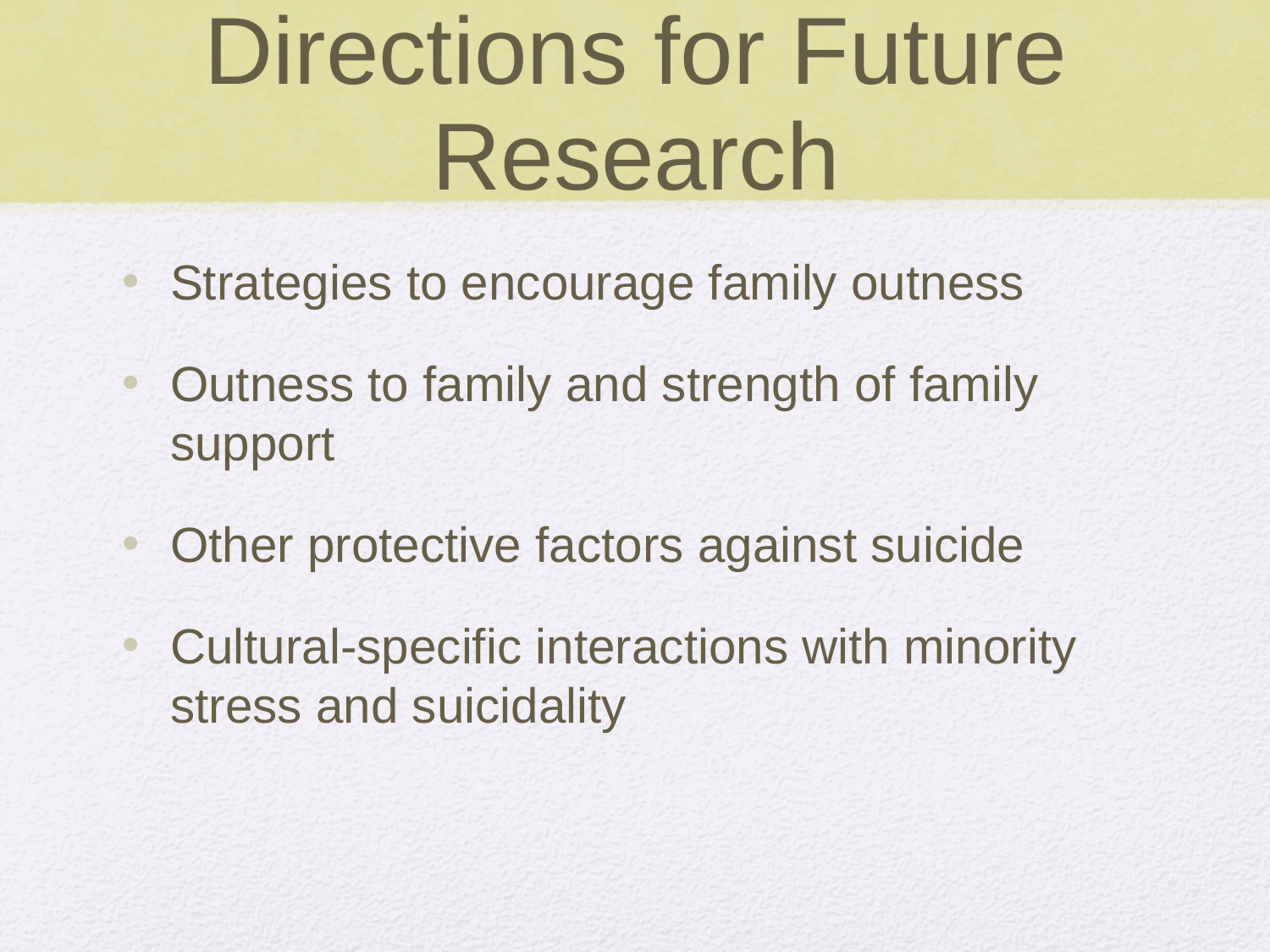

# Directions for Future Research
Strategies to encourage family outness
Outness to family and strength of family support
Other protective factors against suicide
Cultural-specific interactions with minority stress and suicidality